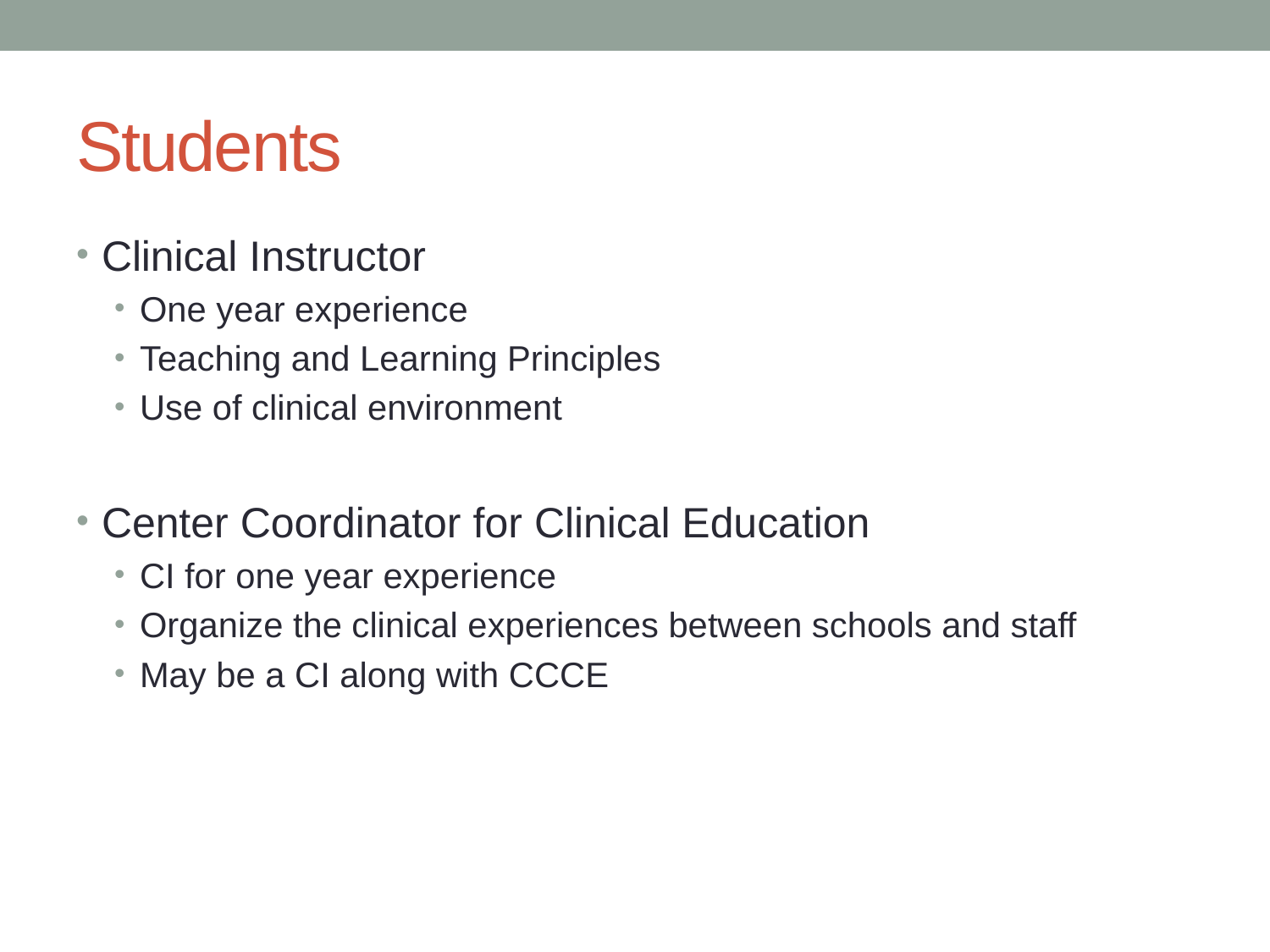

# Students
Clinical Instructor
One year experience
Teaching and Learning Principles
Use of clinical environment

Center Coordinator for Clinical Education
CI for one year experience
Organize the clinical experiences between schools and staff
May be a CI along with CCCE